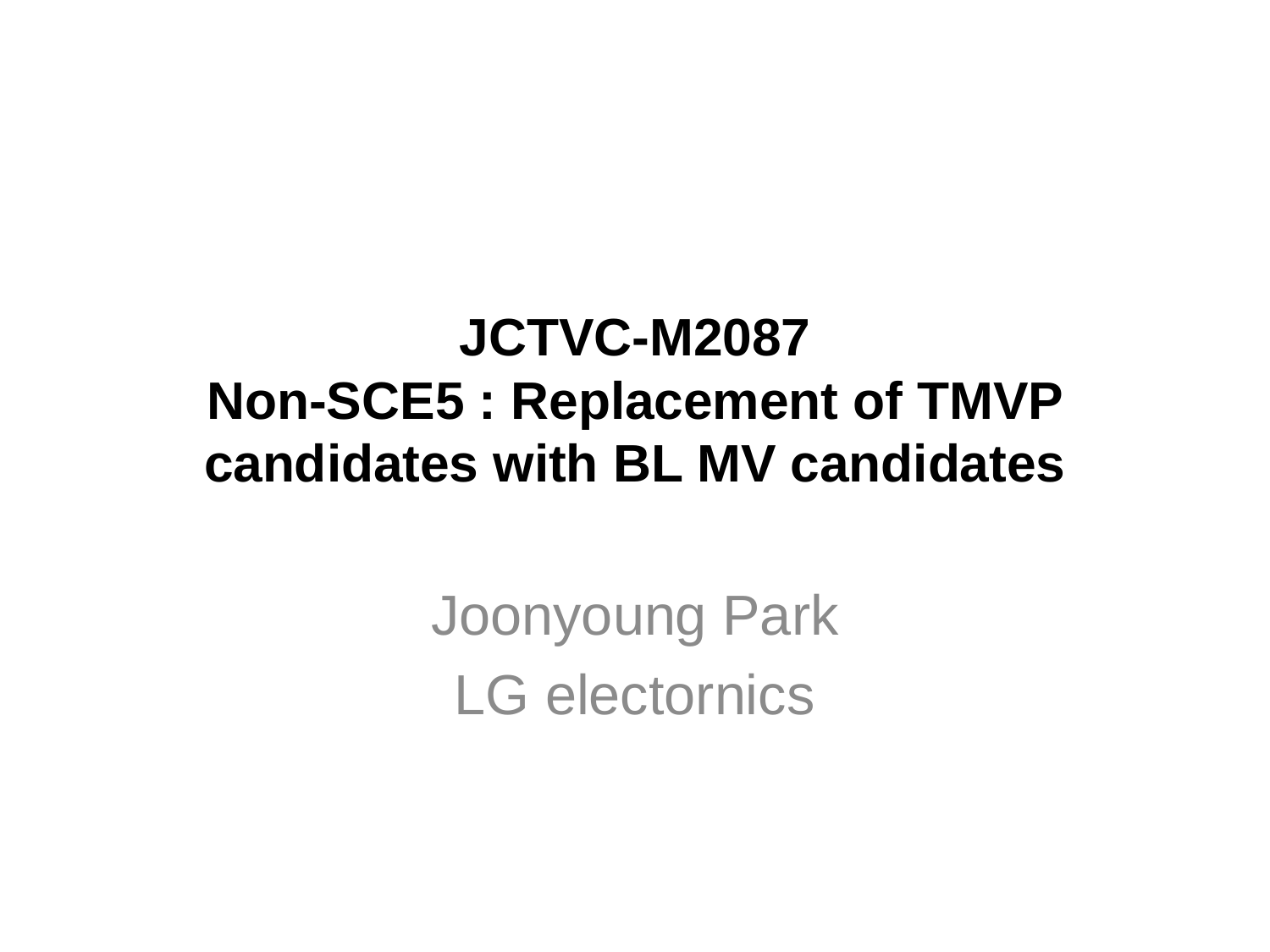

# JCTVC-M2087 Non-SCE5 : Replacement of TMVP candidates with BL MV candidates
Joonyoung Park
LG electornics